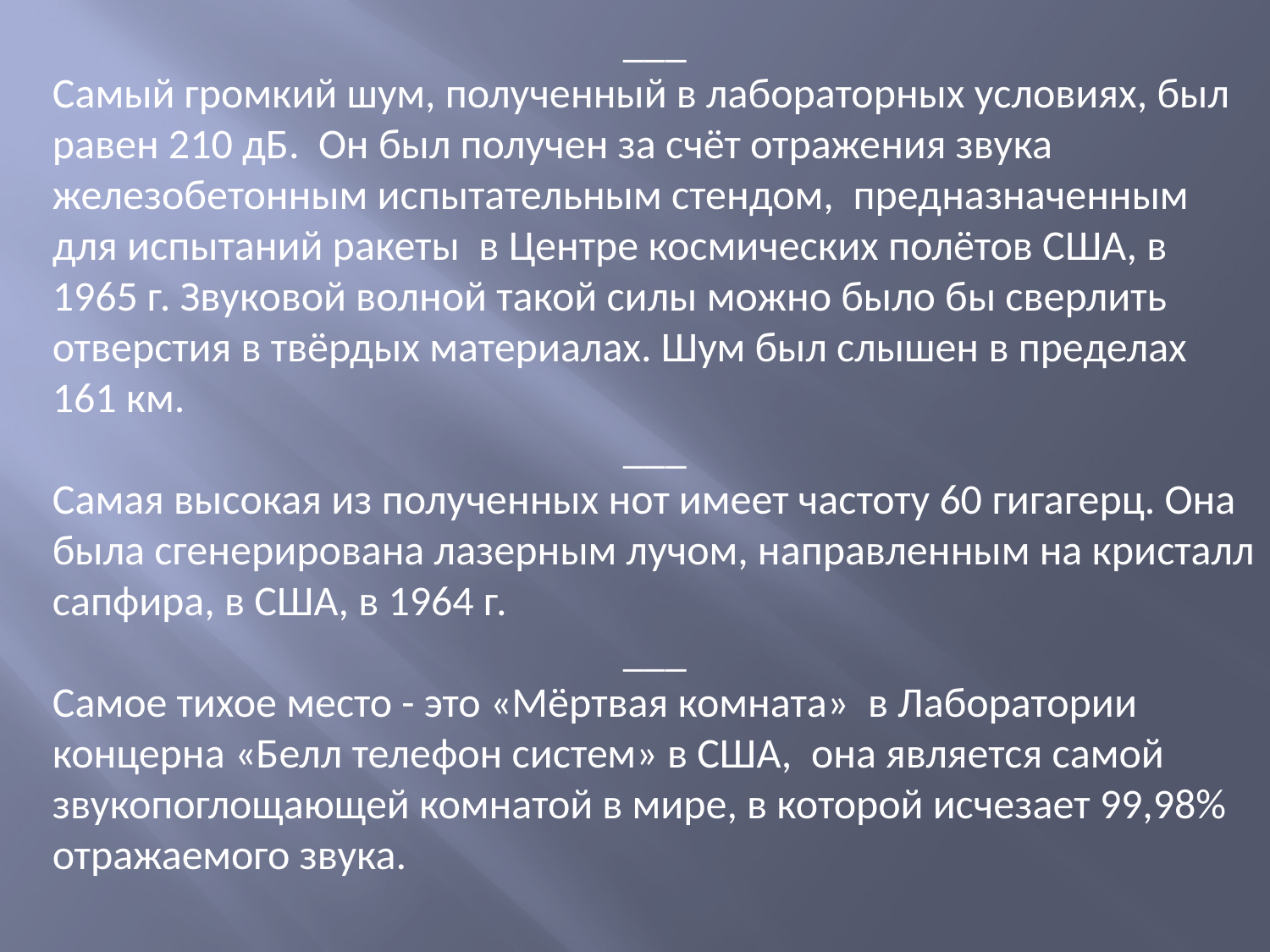

___
Самый громкий шум, полученный в лабораторных условиях, был равен 210 дБ.  Он был получен за счёт отражения звука железобетонным испытательным стендом,  предназначенным для испытаний ракеты  в Центре космических полётов США, в  1965 г. Звуковой волной такой силы можно было бы сверлить отверстия в твёрдых материалах. Шум был слышен в пределах 161 км.
___
Самая высокая из полученных нот имеет частоту 60 гигагерц. Она была сгенерирована лазерным лучом, направленным на кристалл сапфира, в США, в 1964 г.
___
Самое тихое место - это «Мёртвая комната»  в Лаборатории концерна «Белл телефон систем» в США,  она является самой звукопоглощающей комнатой в мире, в которой исчезает 99,98% отражаемого звука.